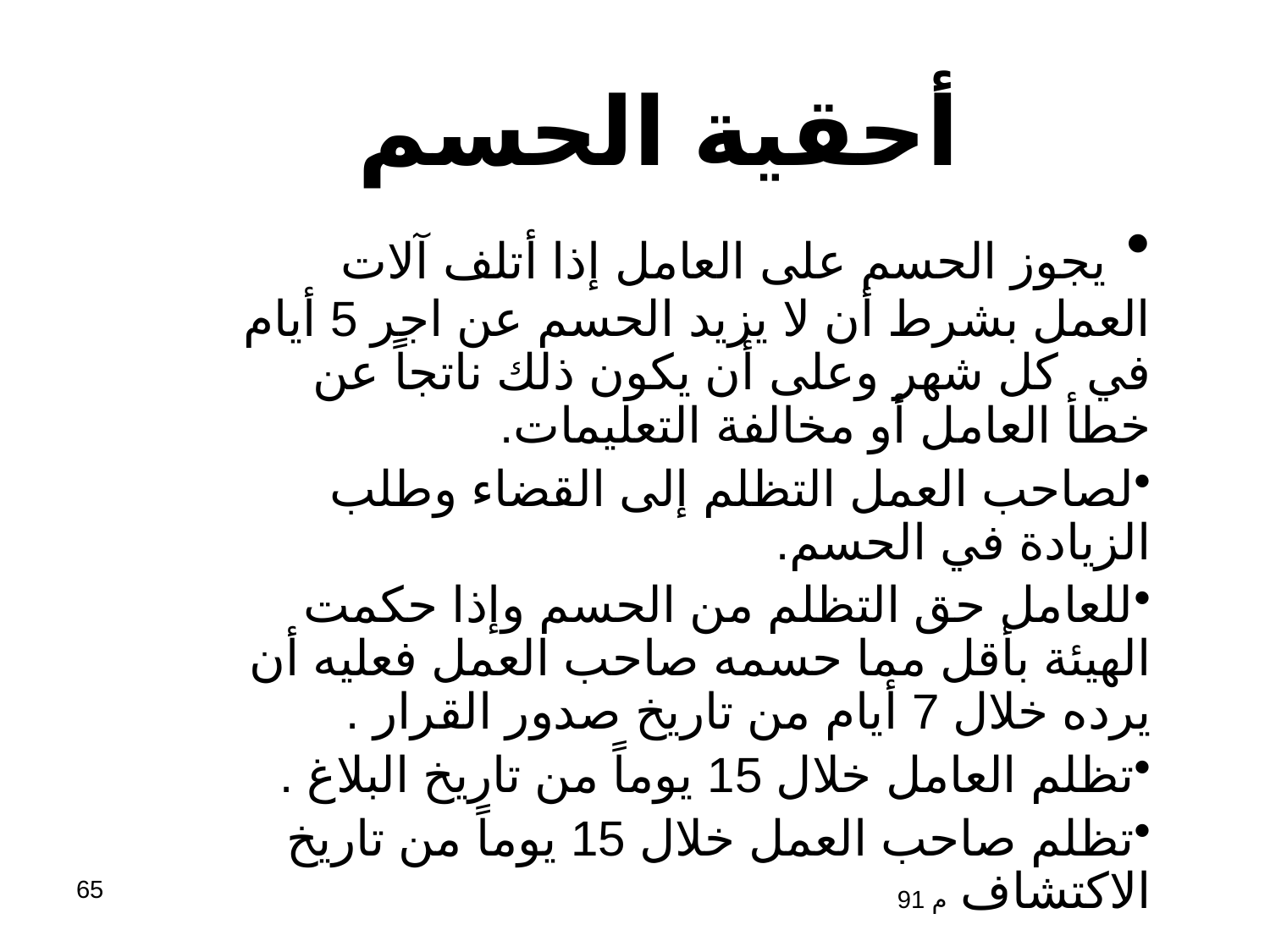

# أحقية الحسم
 يجوز الحسم على العامل إذا أتلف آلات العمل بشرط أن لا يزيد الحسم عن اجر 5 أيام في  كل شهر وعلى أن يكون ذلك ناتجاً عن خطأ العامل أو مخالفة التعليمات.
لصاحب العمل التظلم إلى القضاء وطلب الزيادة في الحسم.
للعامل حق التظلم من الحسم وإذا حكمت الهيئة بأقل مما حسمه صاحب العمل فعليه أن يرده خلال 7 أيام من تاريخ صدور القرار .
تظلم العامل خلال 15 يوماً من تاريخ البلاغ .
تظلم صاحب العمل خلال 15 يوماً من تاريخ الاكتشاف م 91

65